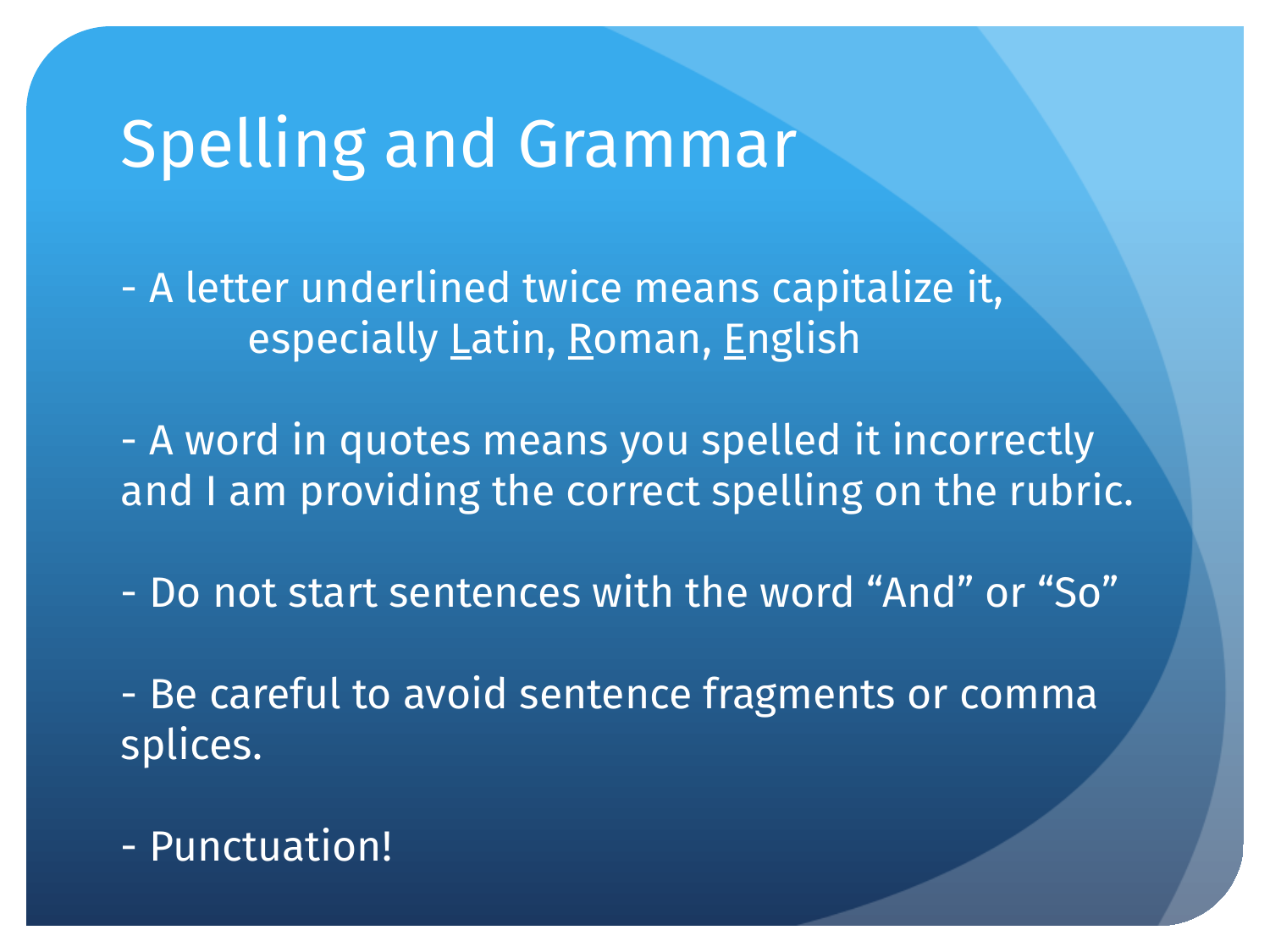

# Spelling and Grammar - A letter underlined twice means capitalize it, especially Latin, Roman, English - A word in quotes means you spelled it incorrectly and I am providing the correct spelling on the rubric. - Do not start sentences with the word “And” or “So” - Be careful to avoid sentence fragments or comma splices. - Punctuation!